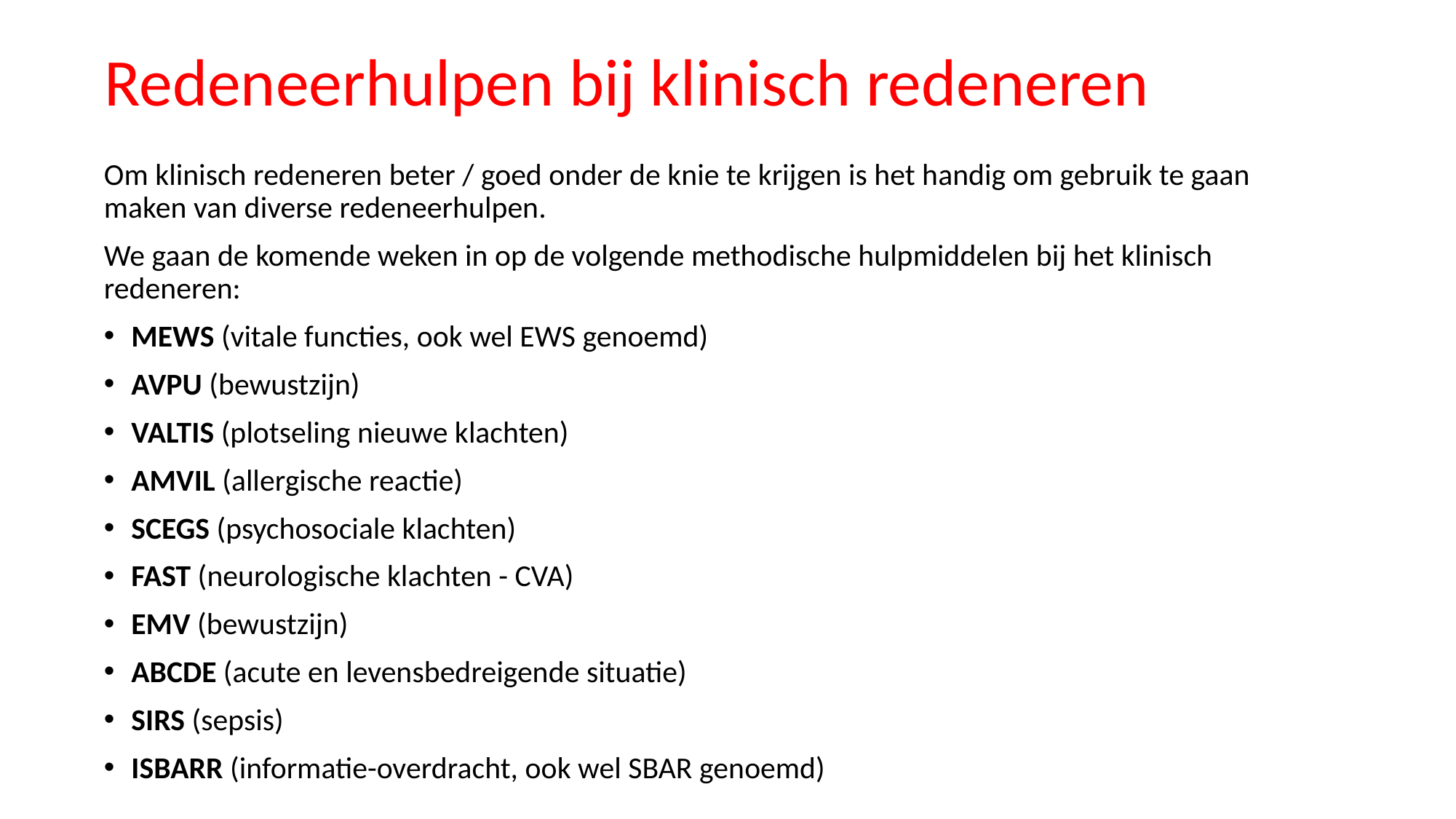

# Redeneerhulpen bij klinisch redeneren
Om klinisch redeneren beter / goed onder de knie te krijgen is het handig om gebruik te gaan maken van diverse redeneerhulpen.
We gaan de komende weken in op de volgende methodische hulpmiddelen bij het klinisch redeneren:
MEWS (vitale functies, ook wel EWS genoemd)
AVPU (bewustzijn)
VALTIS (plotseling nieuwe klachten)
AMVIL (allergische reactie)
SCEGS (psychosociale klachten)
FAST (neurologische klachten - CVA)
EMV (bewustzijn)
ABCDE (acute en levensbedreigende situatie)
SIRS (sepsis)
ISBARR (informatie-overdracht, ook wel SBAR genoemd)